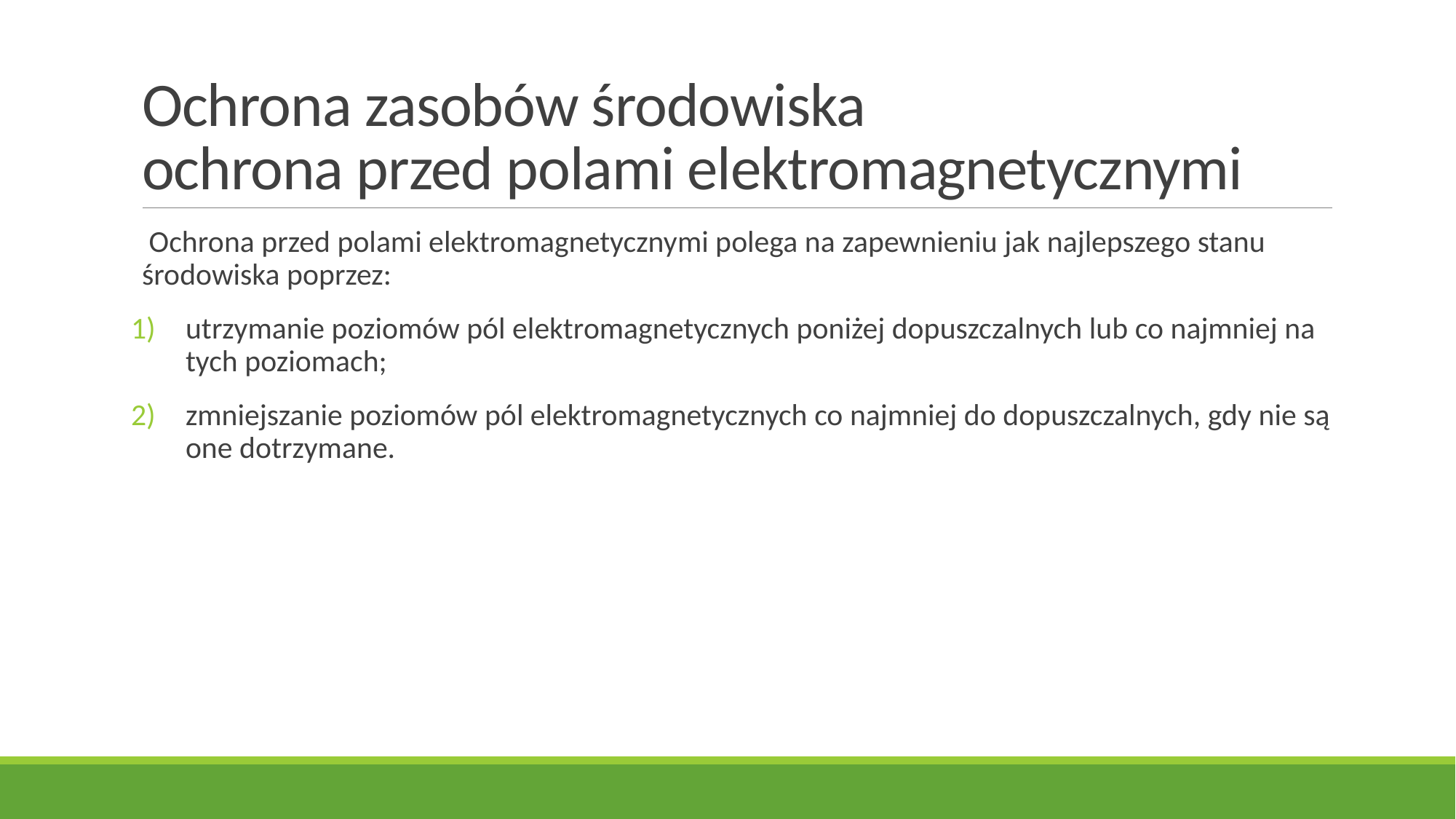

# Ochrona zasobów środowiska ochrona przed polami elektromagnetycznymi
 Ochrona przed polami elektromagnetycznymi polega na zapewnieniu jak najlepszego stanu środowiska poprzez:
utrzymanie poziomów pól elektromagnetycznych poniżej dopuszczalnych lub co najmniej na tych poziomach;
zmniejszanie poziomów pól elektromagnetycznych co najmniej do dopuszczalnych, gdy nie są one dotrzymane.